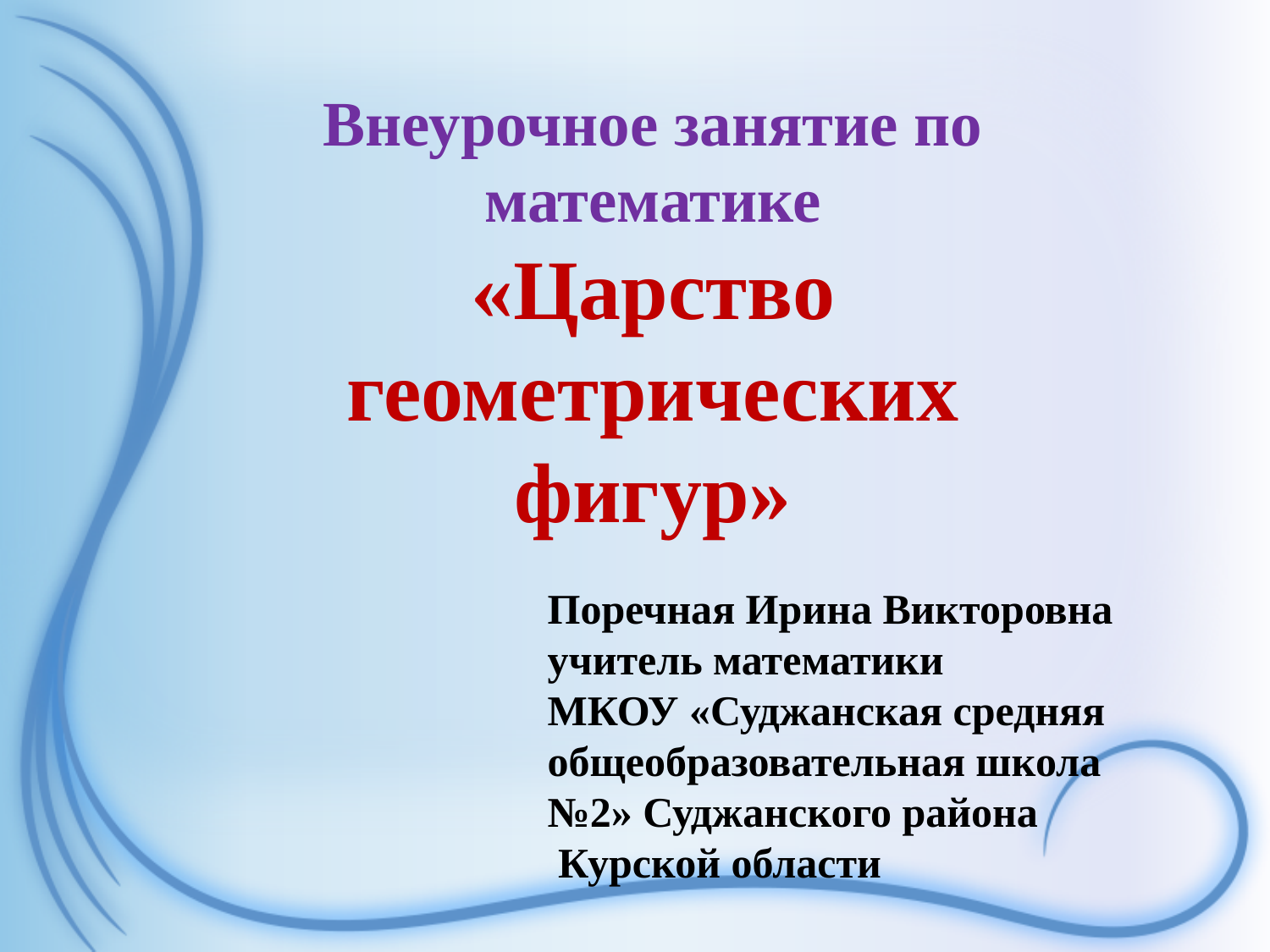

Внеурочное занятие по математике
«Царство
 геометрических
фигур»
Поречная Ирина Викторовна
учитель математики
МКОУ «Суджанская средняя общеобразовательная школа №2» Суджанского района
 Курской области